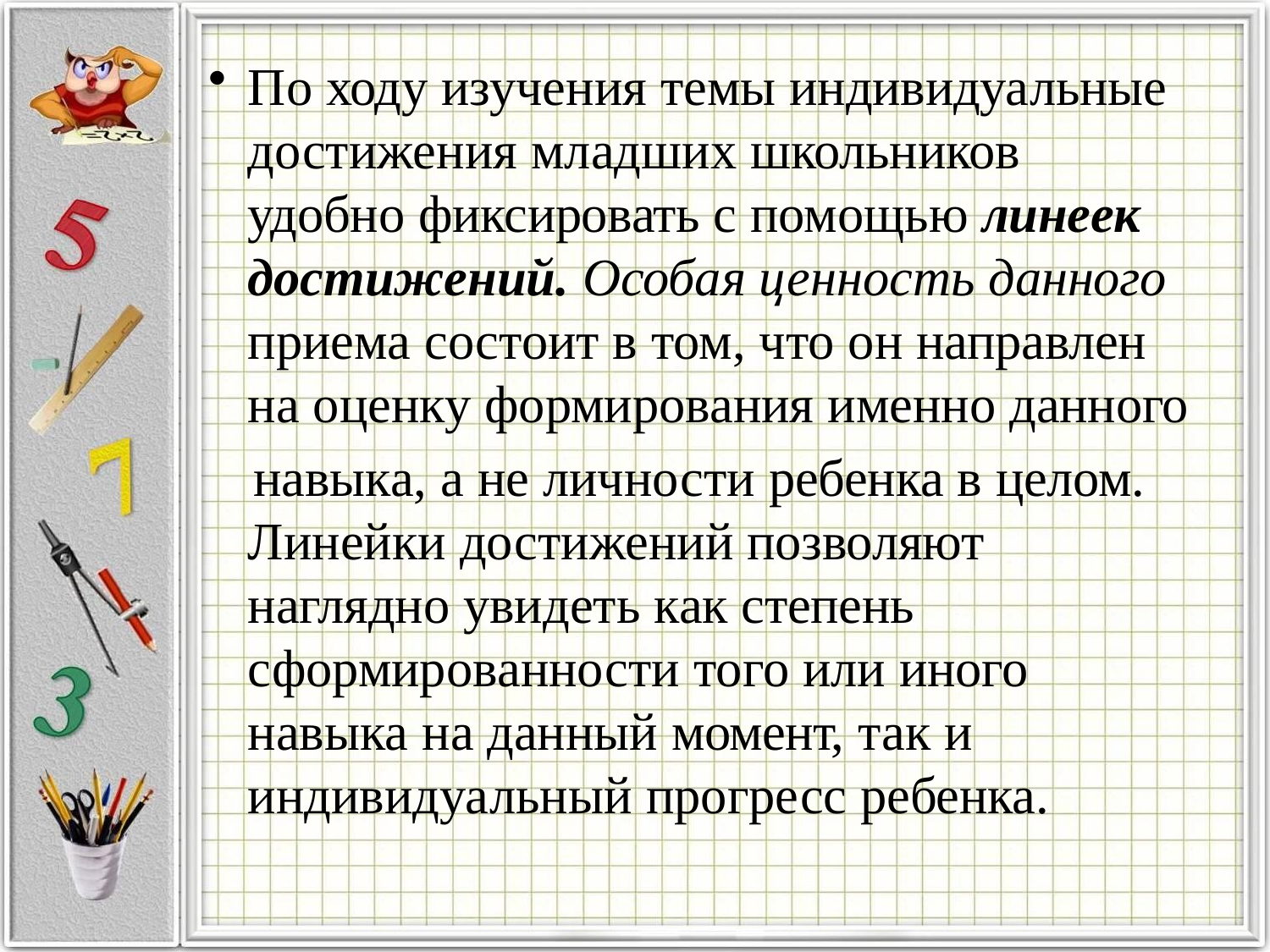

По ходу изучения темы индивидуальные достижения младших школьников удобно фиксировать с помощью линеек достижений. Особая ценность данного приема состоит в том, что он направлен на оценку формирования именно данного
навыка, а не личности ребенка в целом. Линейки достижений позволяют наглядно увидеть как степень сформированности того или иного навыка на данный момент, так и индивидуальный прогресс ребенка.